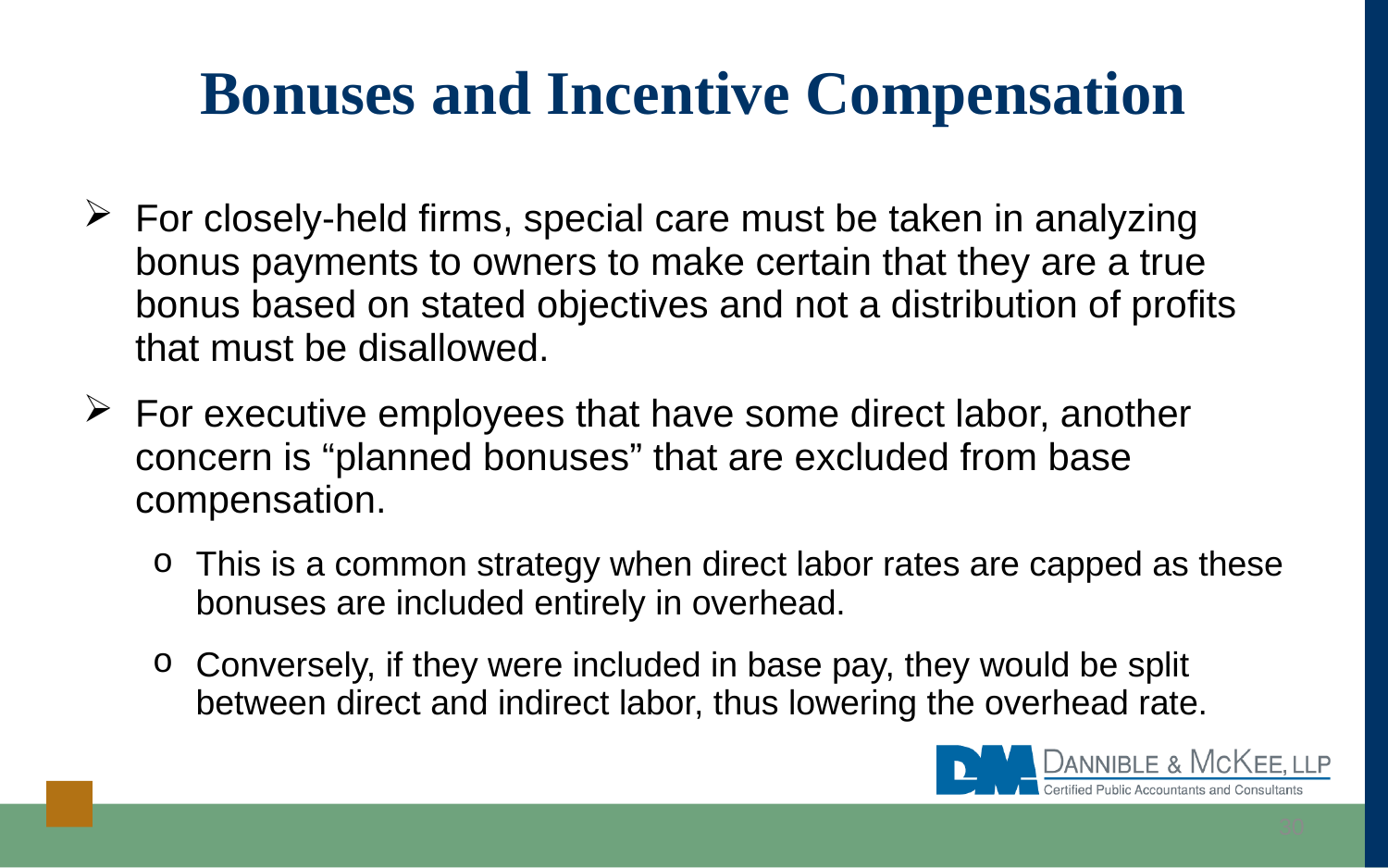

# Bonuses and Incentive Compensation
For closely-held firms, special care must be taken in analyzing bonus payments to owners to make certain that they are a true bonus based on stated objectives and not a distribution of profits that must be disallowed.
For executive employees that have some direct labor, another concern is “planned bonuses” that are excluded from base compensation.
This is a common strategy when direct labor rates are capped as these bonuses are included entirely in overhead.
Conversely, if they were included in base pay, they would be split between direct and indirect labor, thus lowering the overhead rate.
30